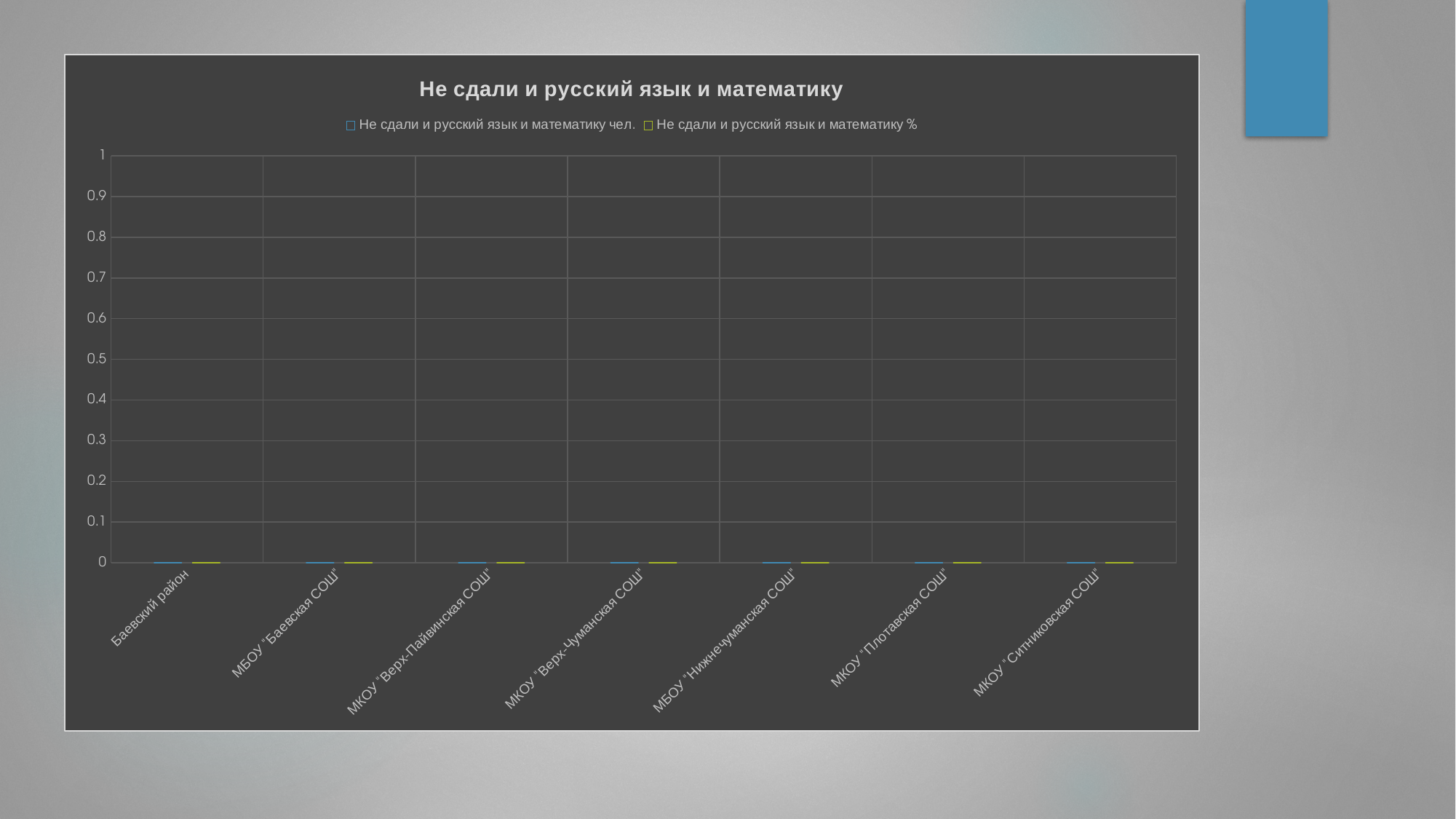

#

### Chart: Не сдали и русский язык и математику

| Category | Не сдали и русский язык и математику чел. | Не сдали и русский язык и математику % |
|---|---|---|
| Баевский район | 0.0 | 0.0 |
| МБОУ "Баевская СОШ" | 0.0 | 0.0 |
| МКОУ "Верх-Пайвинская СОШ" | 0.0 | 0.0 |
| МКОУ "Верх-Чуманская СОШ" | 0.0 | 0.0 |
| МБОУ "Нижнечуманская СОШ" | 0.0 | 0.0 |
| МКОУ "Плотавская СОШ" | 0.0 | 0.0 |
| МКОУ "Ситниковская СОШ" | 0.0 | 0.0 |